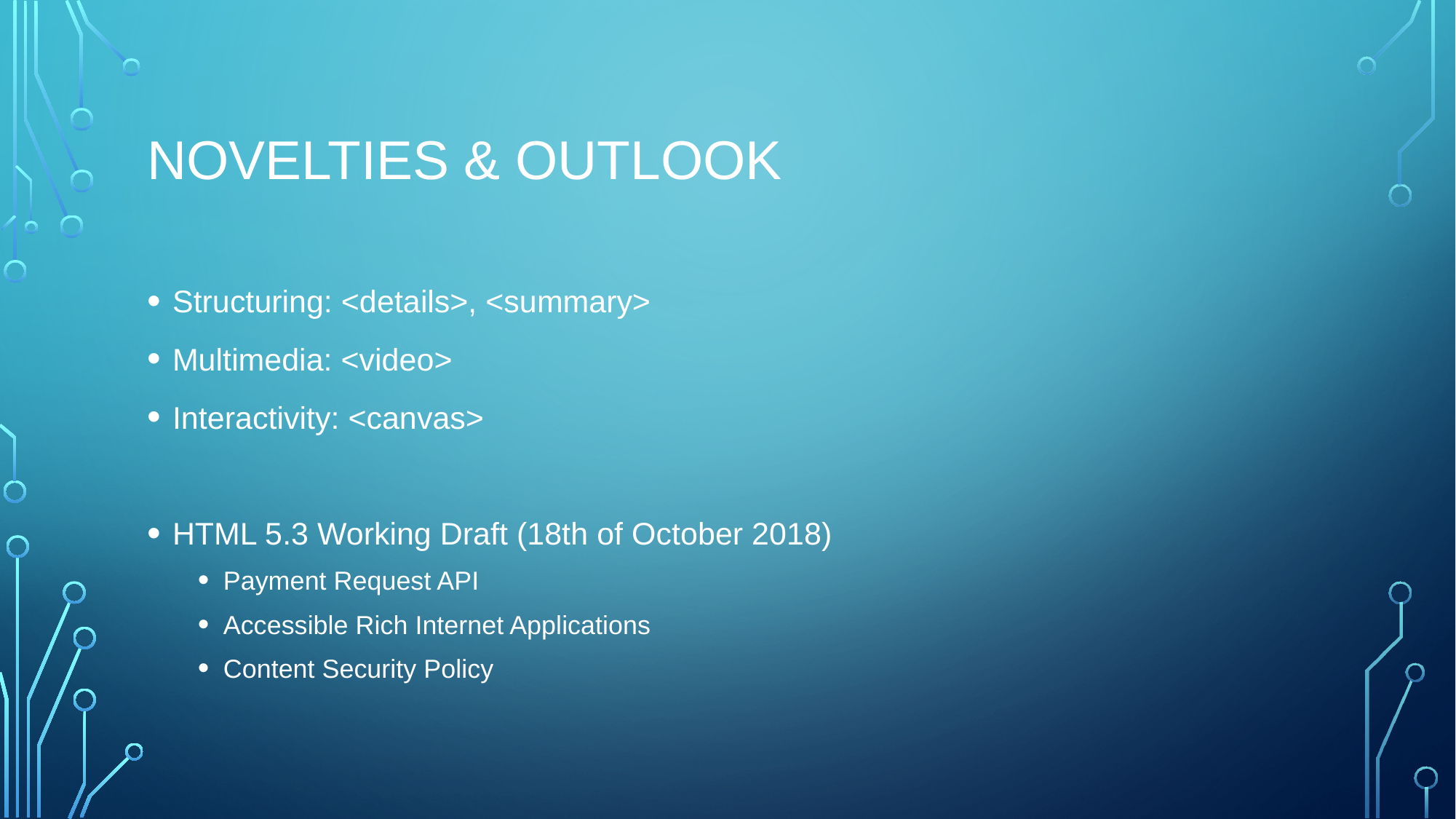

# Novelties & Outlook
Structuring: <details>, <summary>
Multimedia: <video>
Interactivity: <canvas>

HTML 5.3 Working Draft (18th of October 2018)
Payment Request API
Accessible Rich Internet Applications
Content Security Policy